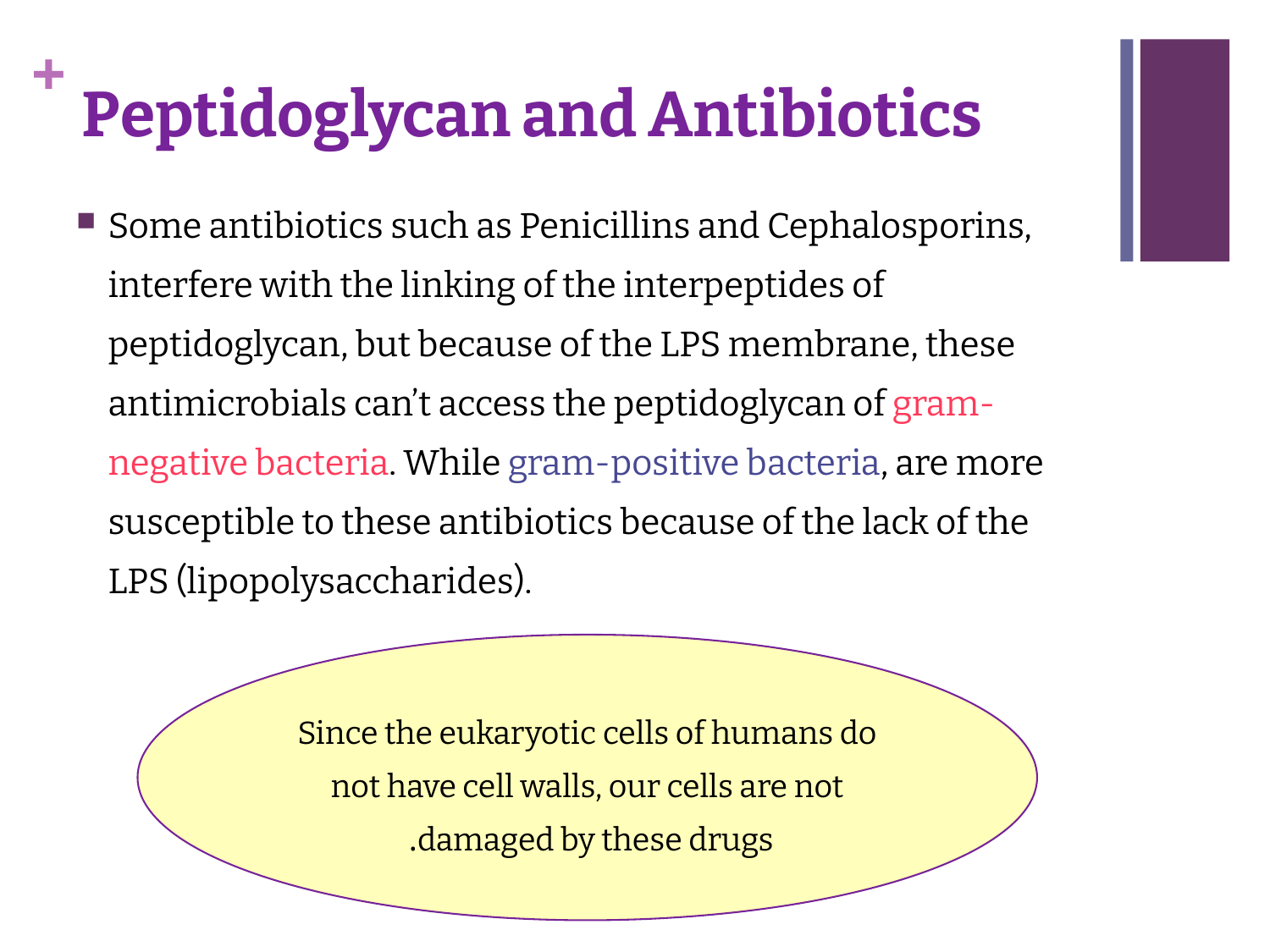

# Peptidoglycan and Antibiotics
Some antibiotics such as Penicillins and Cephalosporins, interfere with the linking of the interpeptides of peptidoglycan, but because of the LPS membrane, these antimicrobials can’t access the peptidoglycan of gram-negative bacteria. While gram-positive bacteria, are more susceptible to these antibiotics because of the lack of the LPS (lipopolysaccharides).
Since the eukaryotic cells of humans do not have cell walls, our cells are not damaged by these drugs.